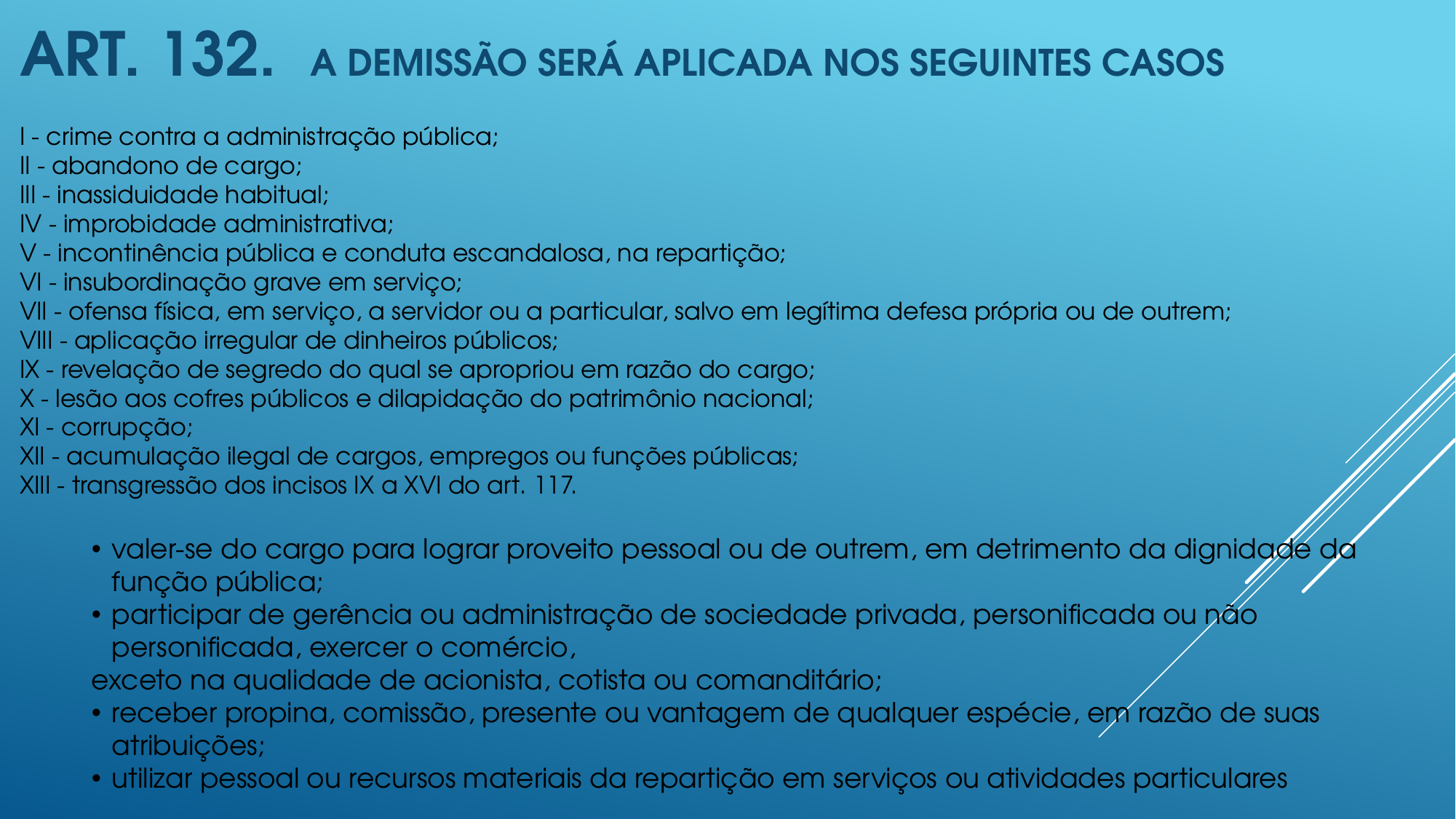

Art. 132.  A demissão será aplicada nos seguintes casos

I - crime contra a administração pública;
II - abandono de cargo;
III - inassiduidade habitual;
IV - improbidade administrativa;
V - incontinência pública e conduta escandalosa, na repartição;
VI - insubordinação grave em serviço;
VII - ofensa física, em serviço, a servidor ou a particular, salvo em legítima defesa própria ou de outrem;
VIII - aplicação irregular de dinheiros públicos;
IX - revelação de segredo do qual se apropriou em razão do cargo;
X - lesão aos cofres públicos e dilapidação do patrimônio nacional;
XI - corrupção;
XII - acumulação ilegal de cargos, empregos ou funções públicas;
XIII - transgressão dos incisos IX a XVI do art. 117.

valer-se do cargo para lograr proveito pessoal ou de outrem, em detrimento da dignidade da função pública;
participar de gerência ou administração de sociedade privada, personificada ou não personificada, exercer o comércio,
exceto na qualidade de acionista, cotista ou comanditário;
receber propina, comissão, presente ou vantagem de qualquer espécie, em razão de suas atribuições;
utilizar pessoal ou recursos materiais da repartição em serviços ou atividades particulares